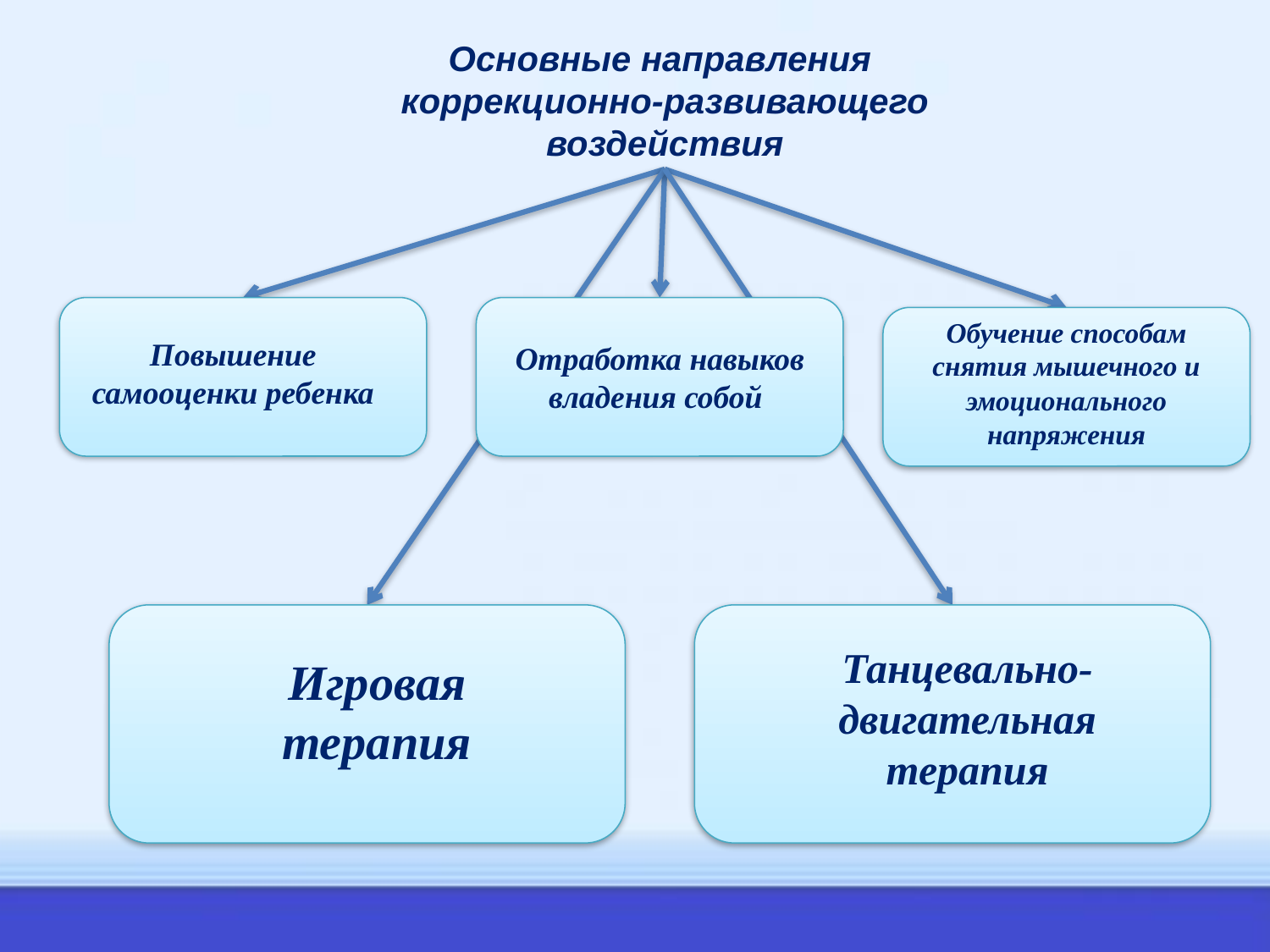

Основные направления
коррекционно-развивающего
воздействия

Отработка навыков владения собой

Обучение способам снятия мышечного и эмоционального напряжения
Повышение самооценки ребенка

Танцевально-двигательная терапия
Игровая терапия